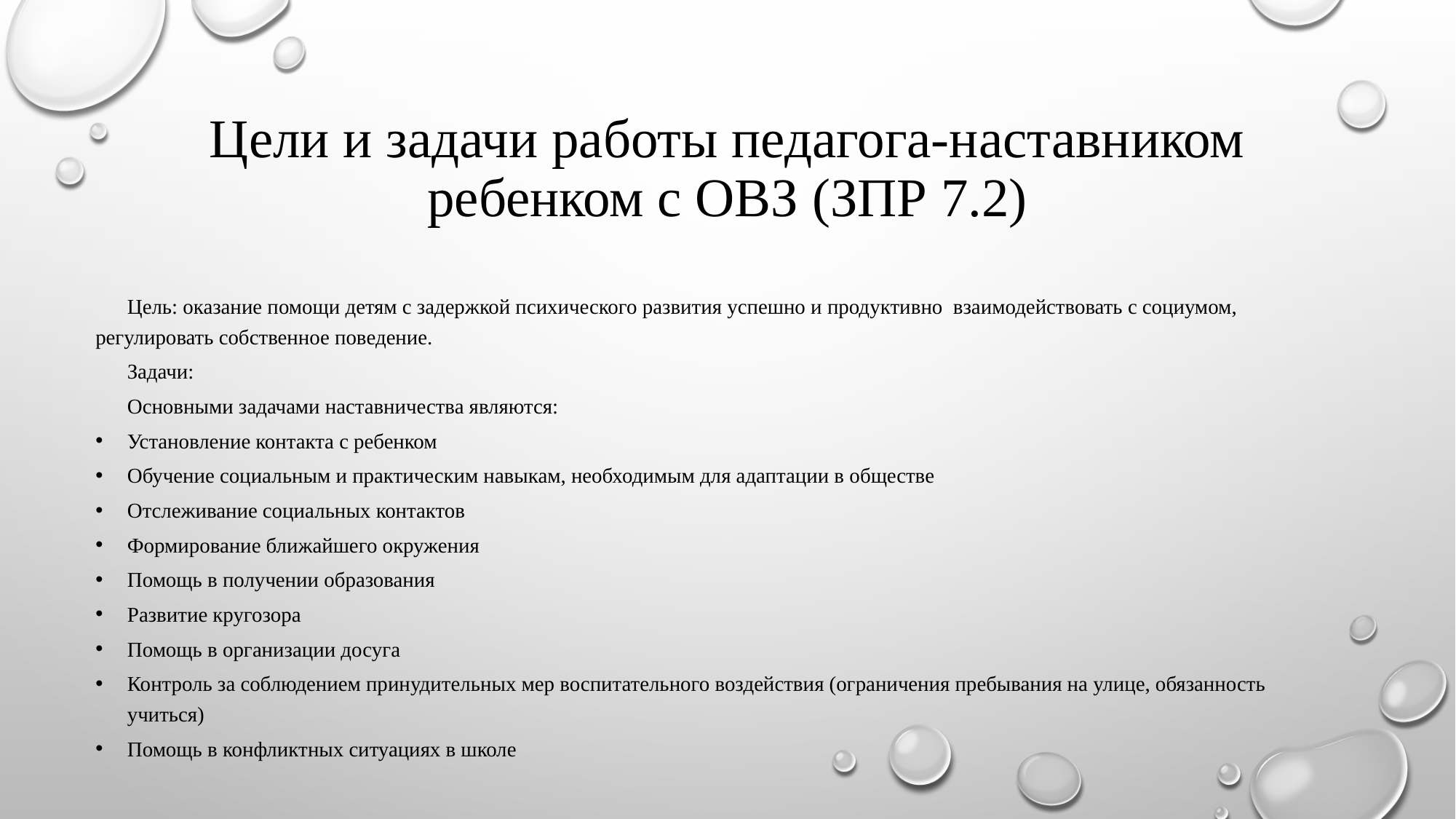

# Цели и задачи работы педагога-наставником ребенком с ОВЗ (ЗПР 7.2)
      Цель: оказание помощи детям с задержкой психического развития успешно и продуктивно  взаимодействовать с социумом, регулировать собственное поведение.
      Задачи:
      Основными задачами наставничества являются:
Установление контакта с ребенком
Обучение социальным и практическим навыкам, необходимым для адаптации в обществе
Отслеживание социальных контактов
Формирование ближайшего окружения
Помощь в получении образования
Развитие кругозора
Помощь в организации досуга
Контроль за соблюдением принудительных мер воспитательного воздействия (ограничения пребывания на улице, обязанность учиться)
Помощь в конфликтных ситуациях в школе